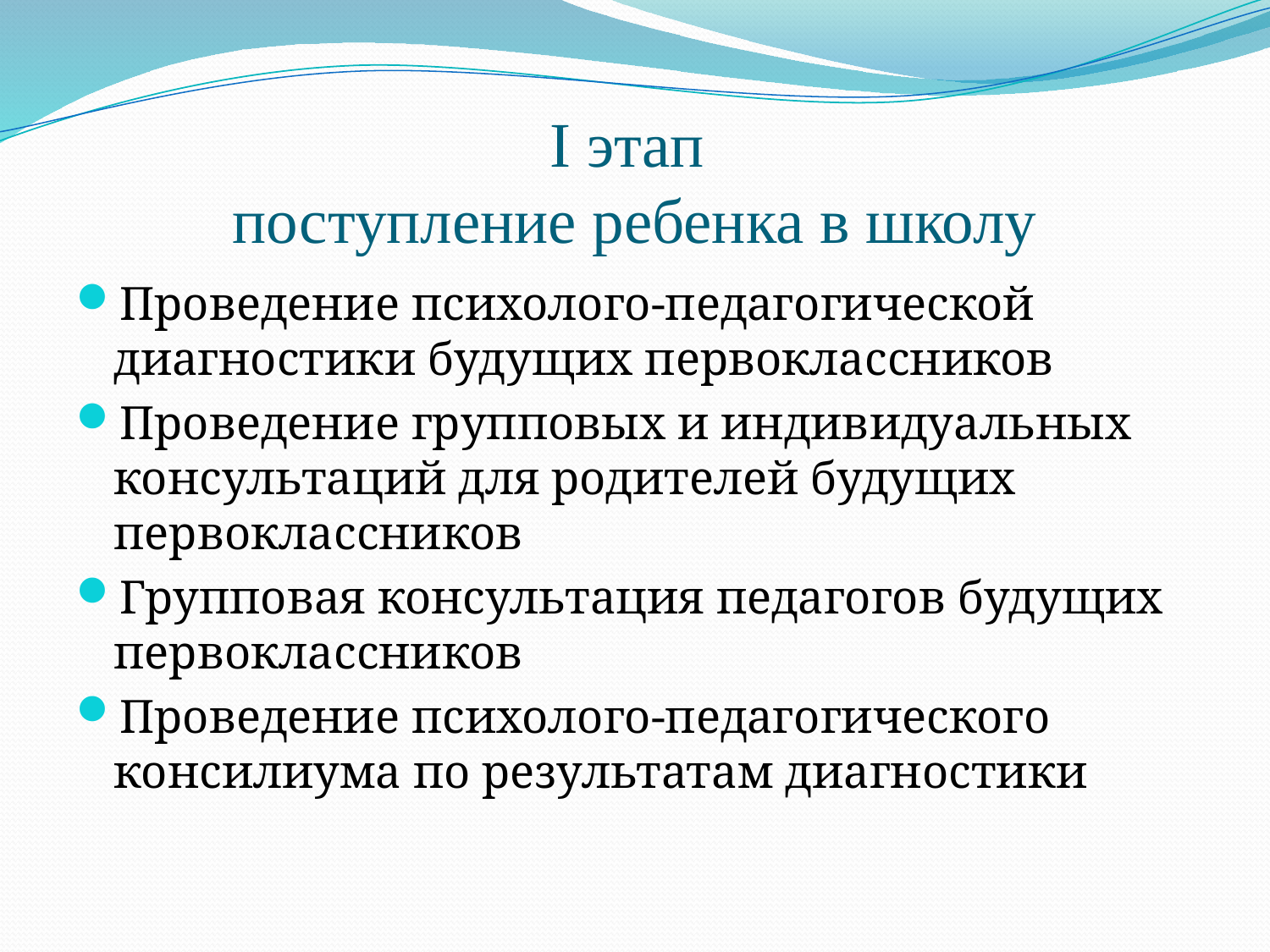

# I этап поступление ребенка в школу
Проведение психолого-педагогической диагностики будущих первоклассников
Проведение групповых и индивидуальных консультаций для родителей будущих первоклассников
Групповая консультация педагогов будущих первоклассников
Проведение психолого-педагогического консилиума по результатам диагностики